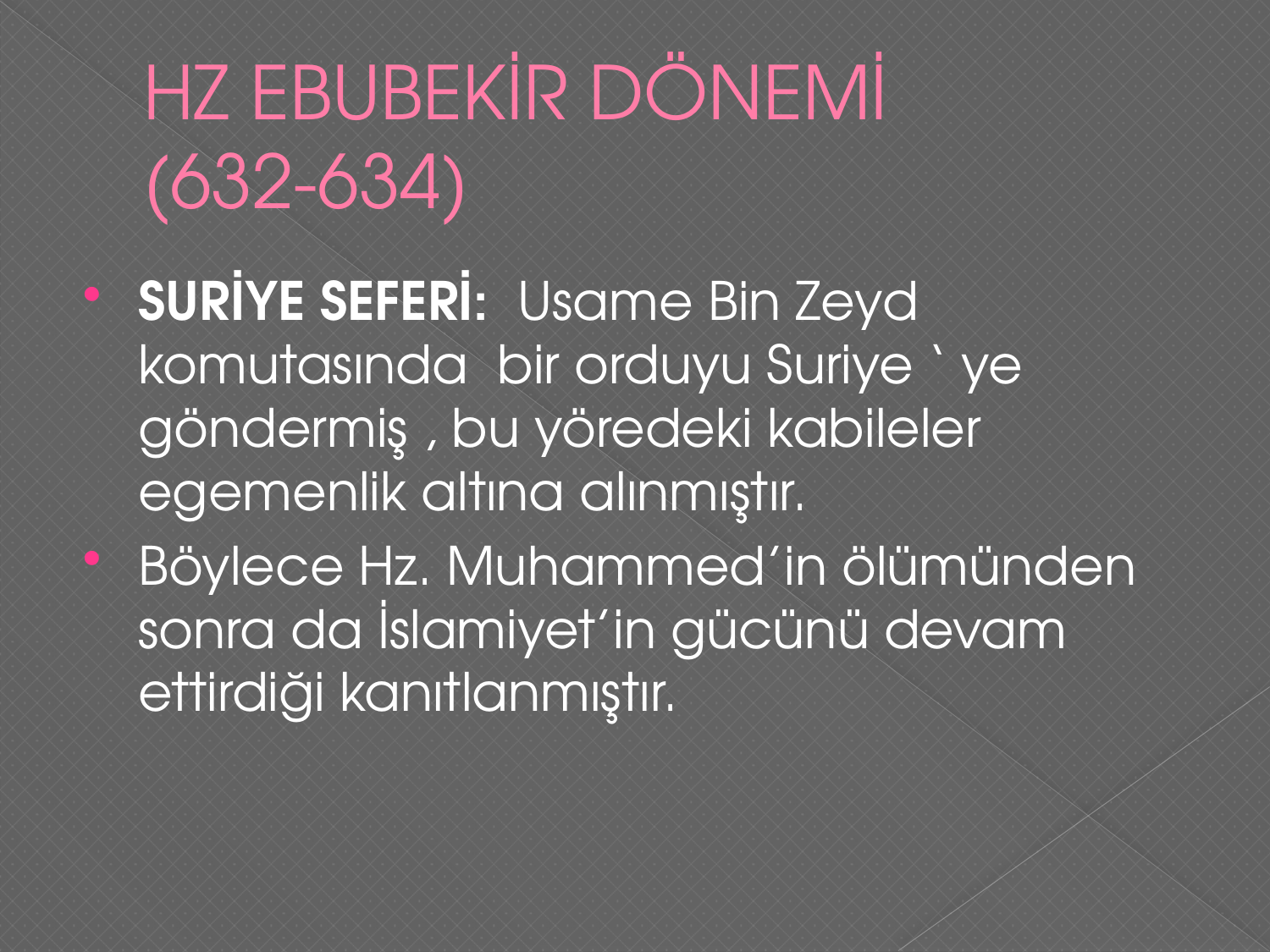

# HZ EBUBEKİR DÖNEMİ       (632-634)
SURİYE SEFERİ:  Usame Bin Zeyd komutasında  bir orduyu Suriye ‘ ye göndermiş , bu yöredeki kabileler egemenlik altına alınmıştır.
Böylece Hz. Muhammed’in ölümünden sonra da İslamiyet’in gücünü devam ettirdiği kanıtlanmıştır.